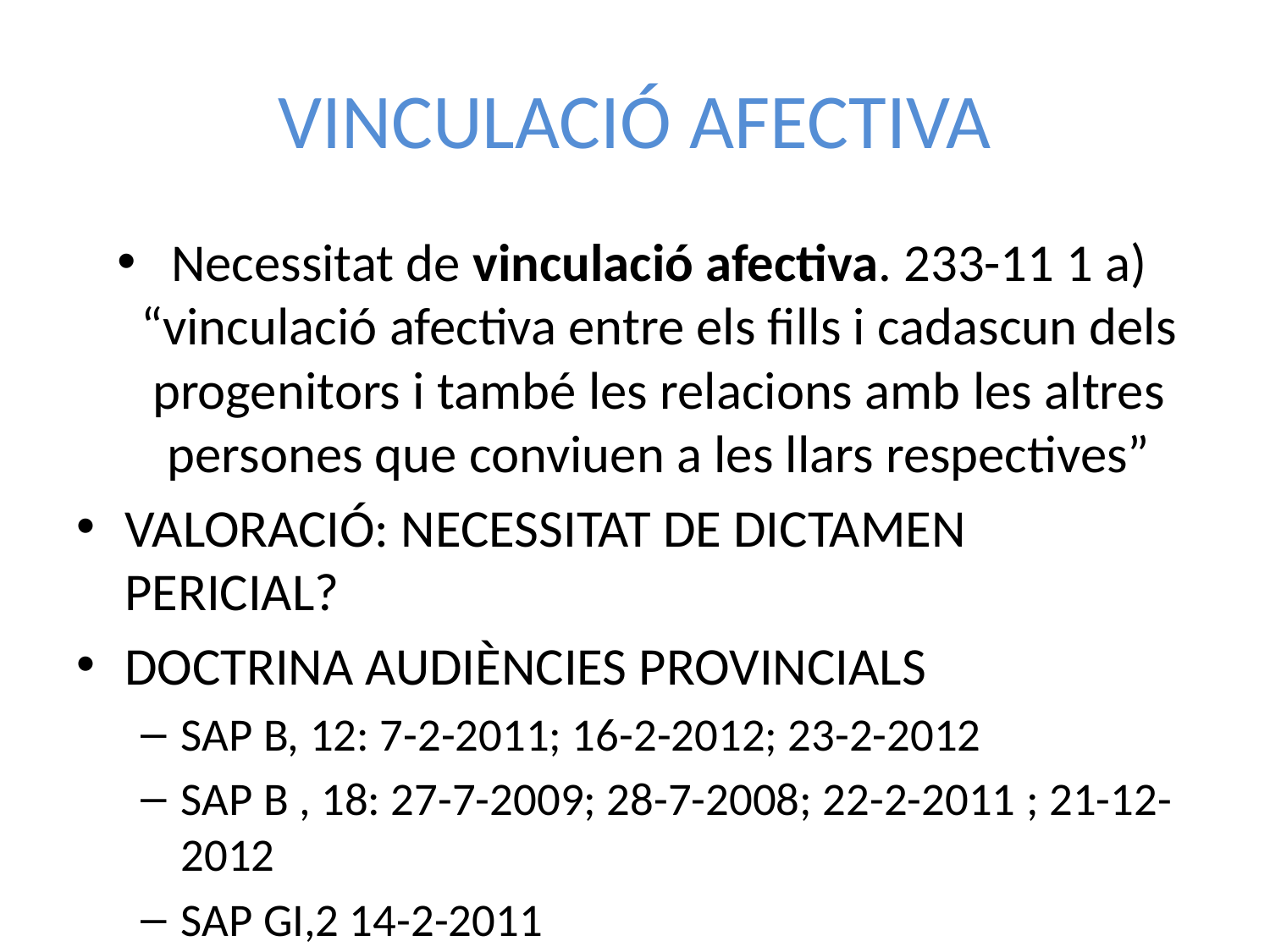

# VINCULACIÓ AFECTIVA
Necessitat de vinculació afectiva. 233-11 1 a) “vinculació afectiva entre els fills i cadascun dels progenitors i també les relacions amb les altres persones que conviuen a les llars respectives”
VALORACIÓ: NECESSITAT DE DICTAMEN PERICIAL?
DOCTRINA AUDIÈNCIES PROVINCIALS
SAP B, 12: 7-2-2011; 16-2-2012; 23-2-2012
SAP B , 18: 27-7-2009; 28-7-2008; 22-2-2011 ; 21-12-2012
SAP GI,2 14-2-2011